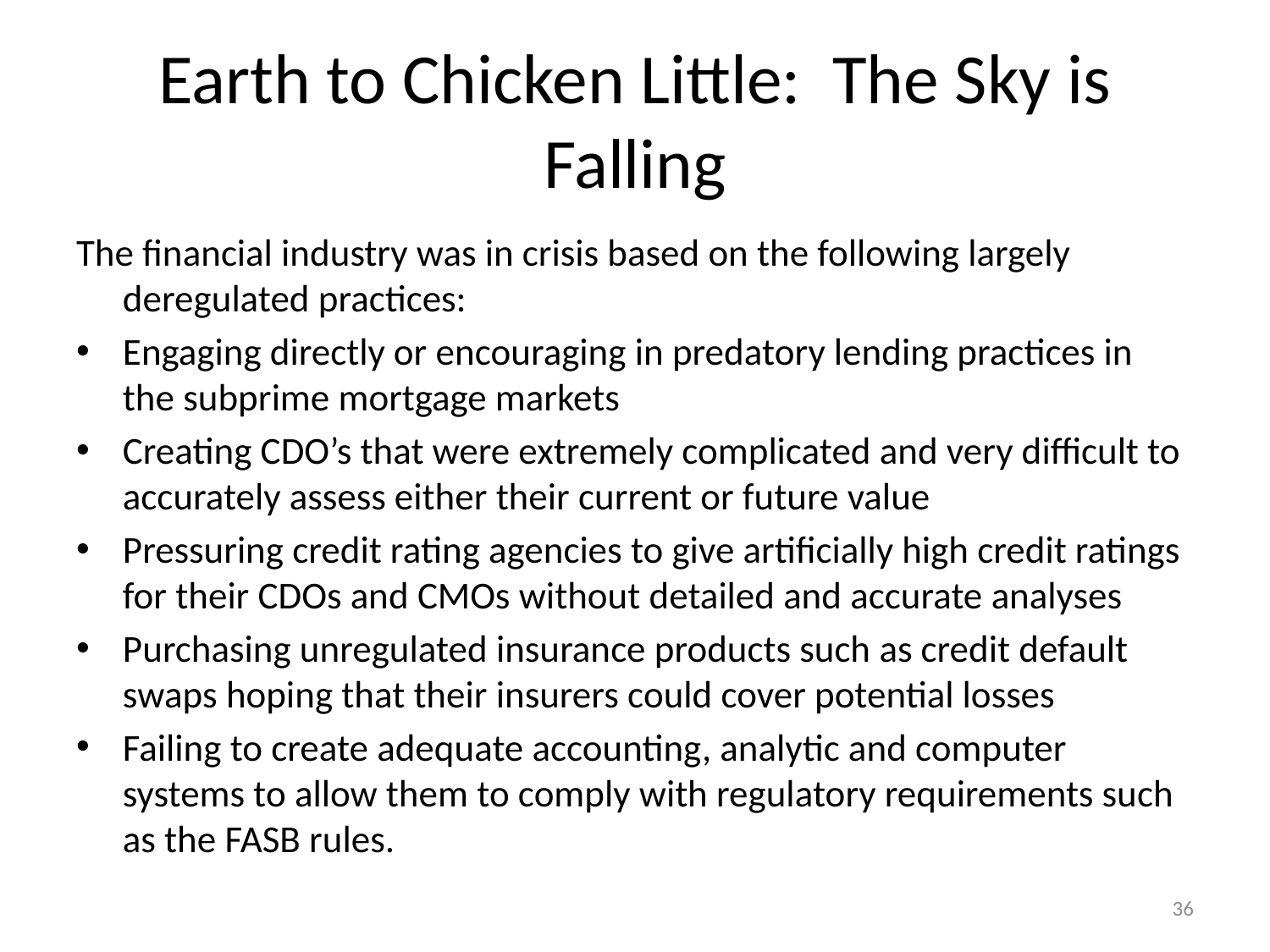

# Earth to Chicken Little:  The Sky is Falling
The financial industry was in crisis based on the following largely deregulated practices:
Engaging directly or encouraging in predatory lending practices in the subprime mortgage markets
Creating CDO’s that were extremely complicated and very difficult to accurately assess either their current or future value
Pressuring credit rating agencies to give artificially high credit ratings for their CDOs and CMOs without detailed and accurate analyses
Purchasing unregulated insurance products such as credit default swaps hoping that their insurers could cover potential losses
Failing to create adequate accounting, analytic and computer systems to allow them to comply with regulatory requirements such as the FASB rules.

36